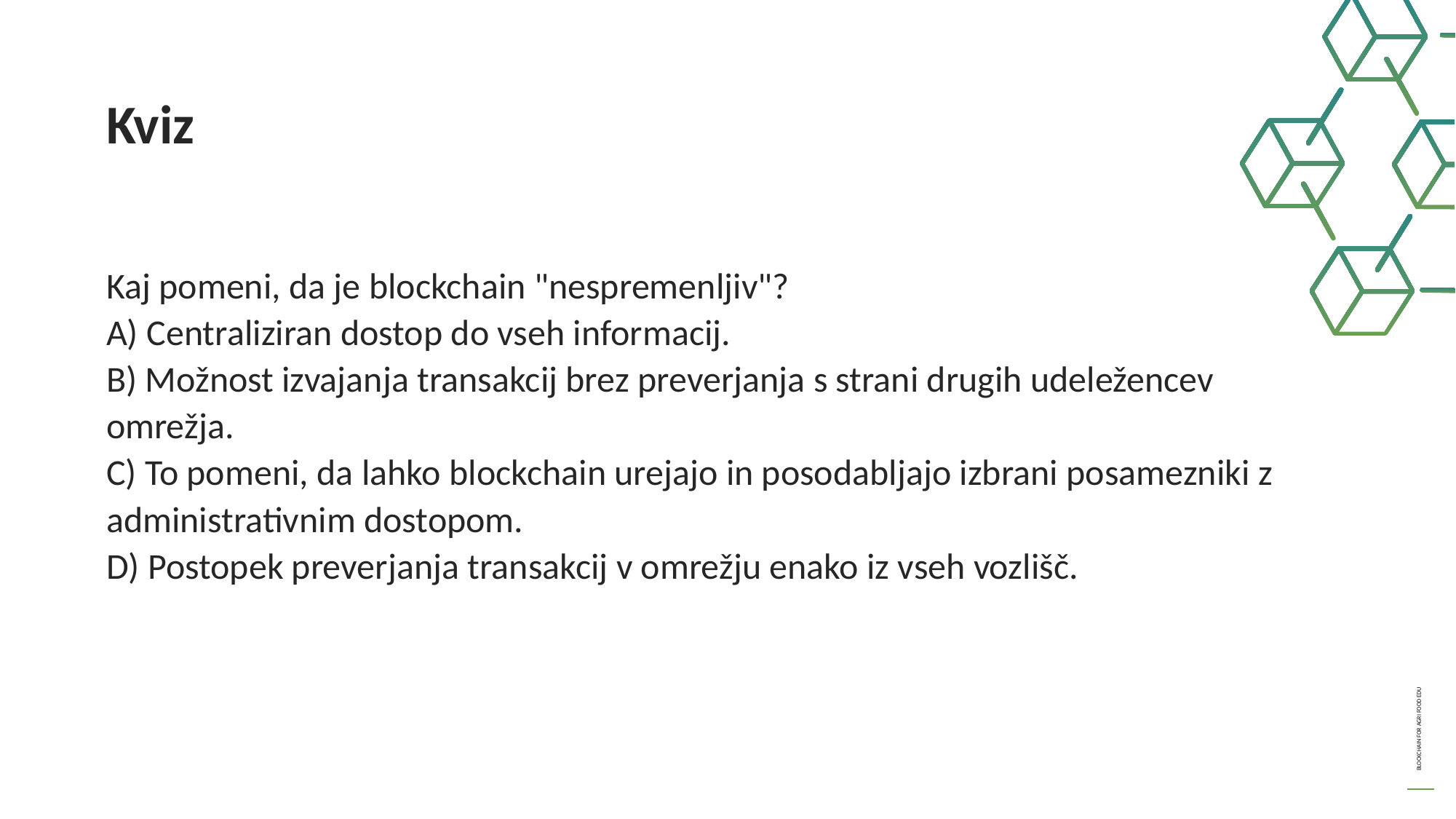

Kviz
Kaj pomeni, da je blockchain "nespremenljiv"?
A) Centraliziran dostop do vseh informacij.
B) Možnost izvajanja transakcij brez preverjanja s strani drugih udeležencev omrežja.
C) To pomeni, da lahko blockchain urejajo in posodabljajo izbrani posamezniki z administrativnim dostopom.
D) Postopek preverjanja transakcij v omrežju enako iz vseh vozlišč.